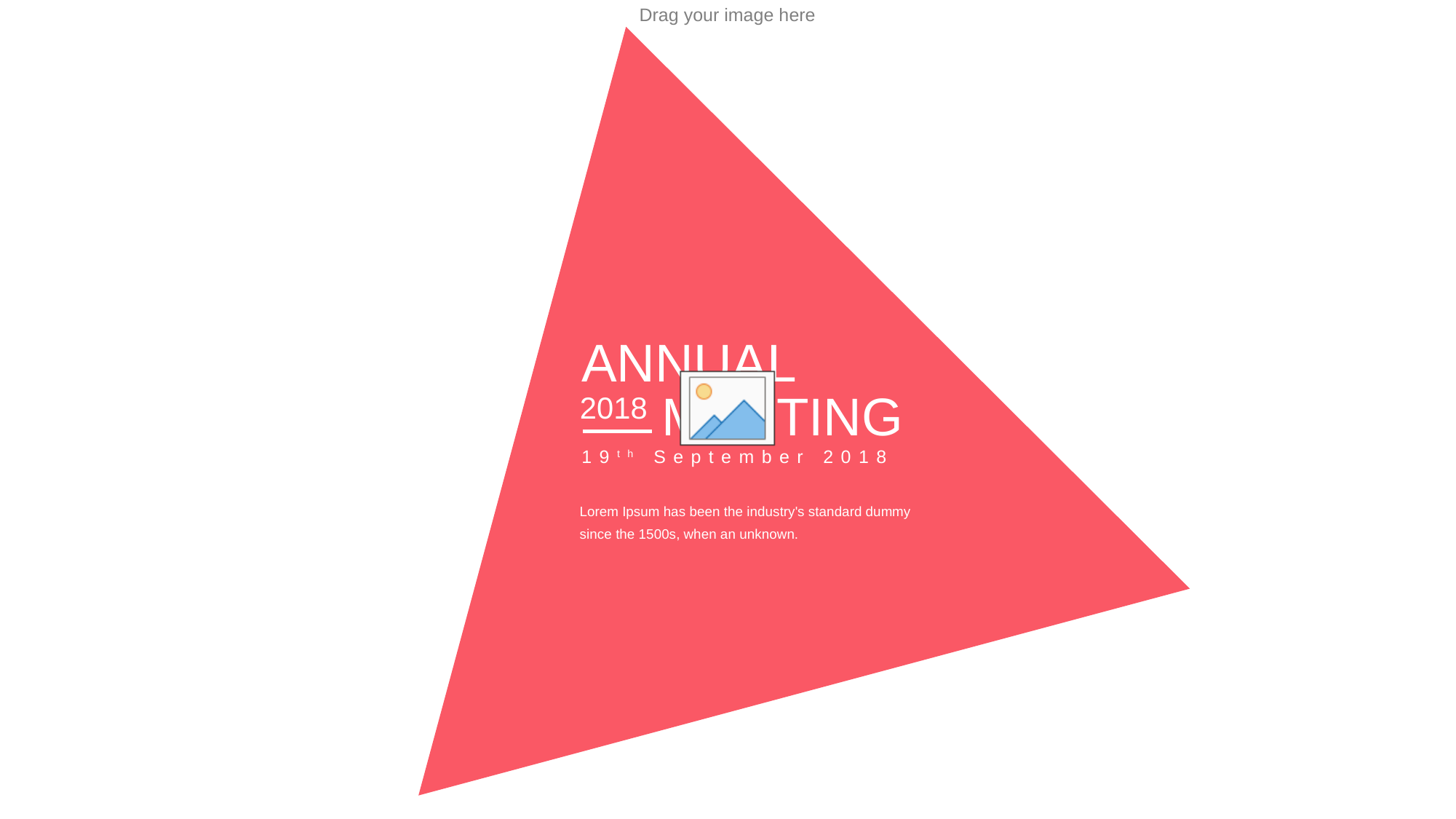

ANNUAL
MEETING
2018
19th September 2018
Lorem Ipsum has been the industry's standard dummy since the 1500s, when an unknown.